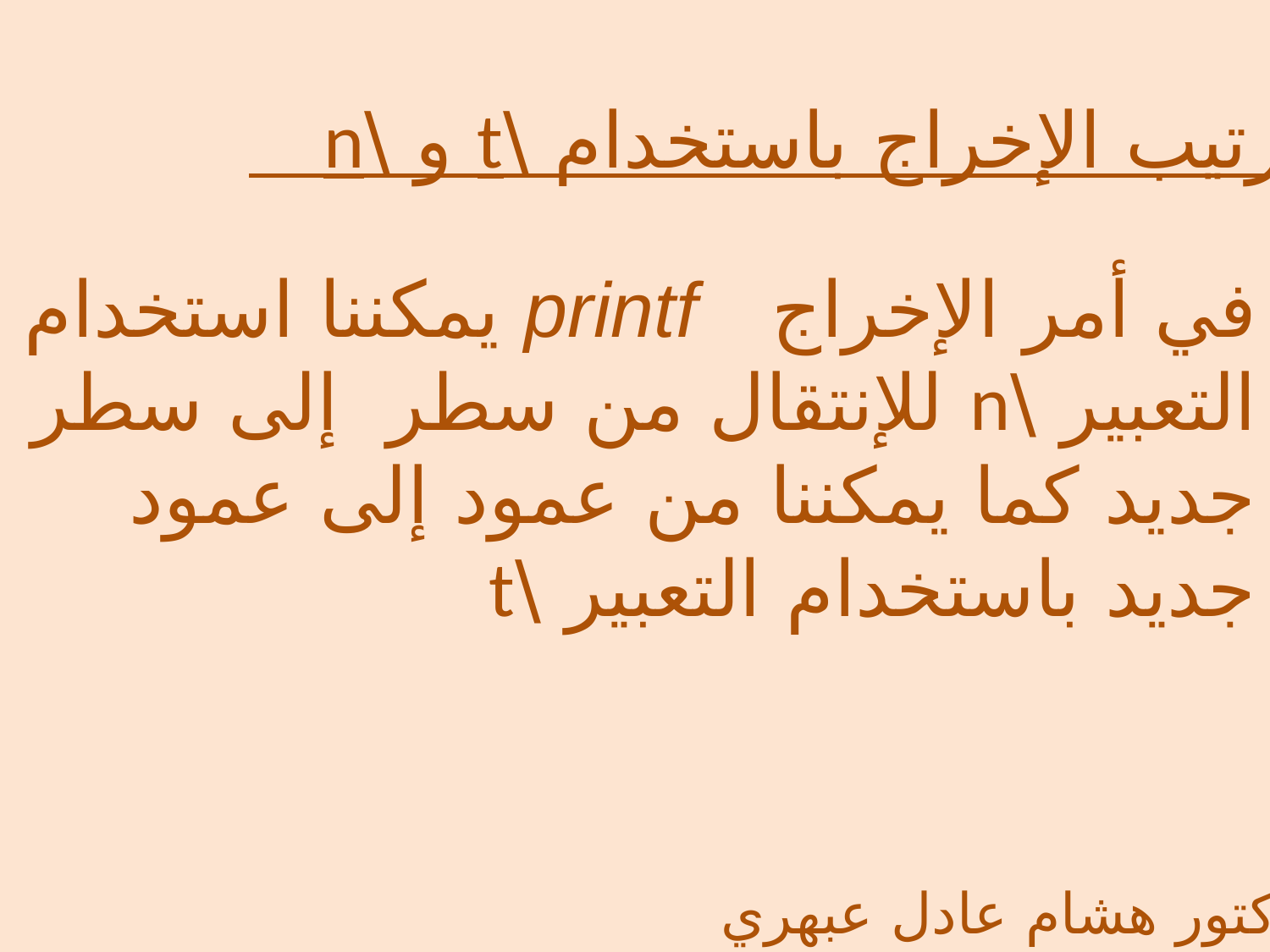

ترتيب الإخراج باستخدام \t و \n
في أمر الإخراج   printf يمكننا استخدام التعبير \n للإنتقال من سطر  إلى سطر جديد كما يمكننا من عمود إلى عمود جديد باستخدام التعبير \t

الدكتور هشام عادل عبهري